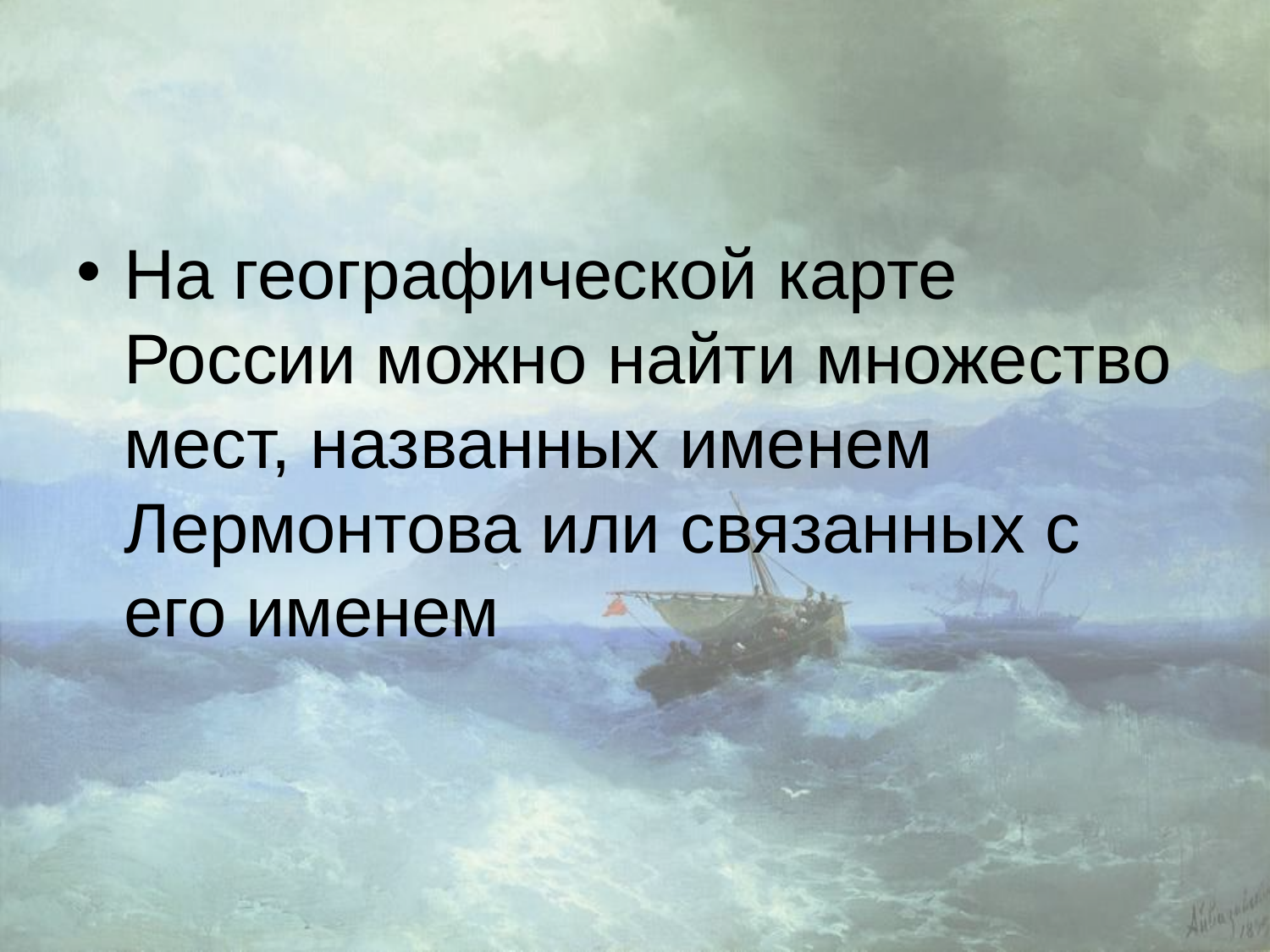

#
На географической карте России можно найти множество мест, названных именем Лермонтова или связанных с его именем